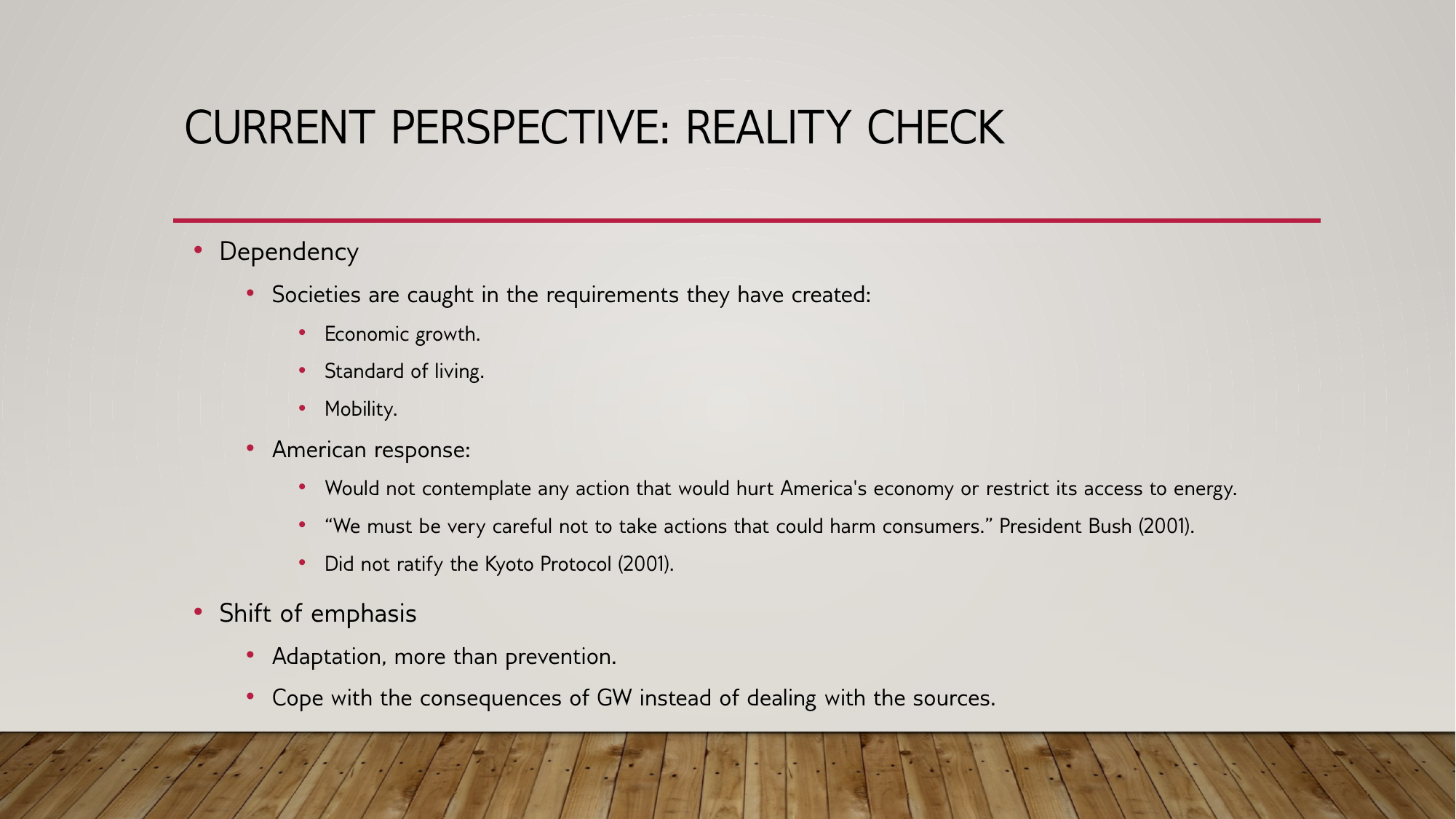

# Current Perspective: Reality Check
Dependency
Societies are caught in the requirements they have created:
Economic growth.
Standard of living.
Mobility.
American response:
Would not contemplate any action that would hurt America's economy or restrict its access to energy.
“We must be very careful not to take actions that could harm consumers.” President Bush (2001).
Did not ratify the Kyoto Protocol (2001).
Shift of emphasis
Adaptation, more than prevention.
Cope with the consequences of GW instead of dealing with the sources.